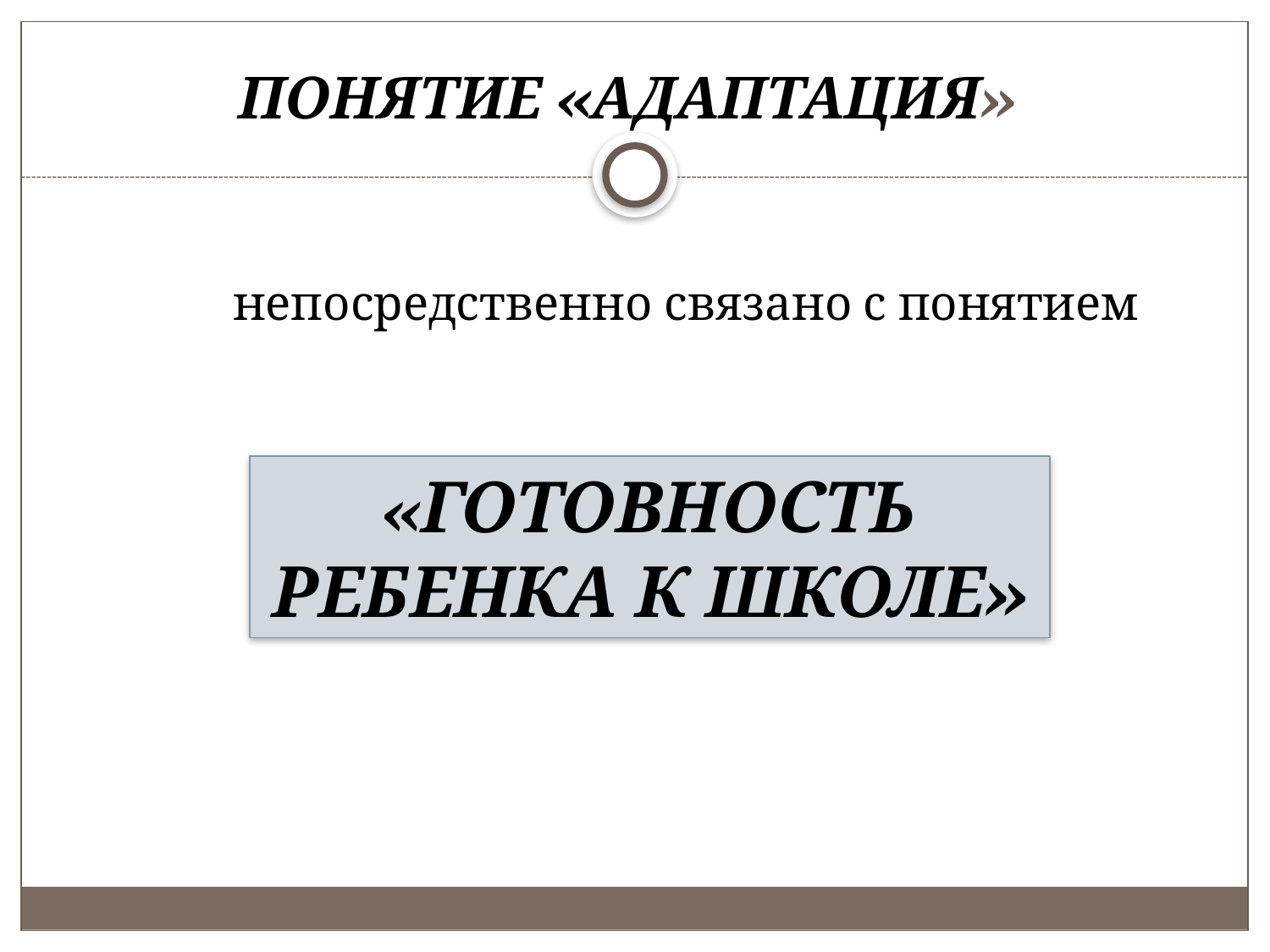

# ПОНЯТИЕ «АДАПТАЦИЯ»

    непосредственно связано с понятием
«ГОТОВНОСТЬ РЕБЕНКА К ШКОЛЕ»